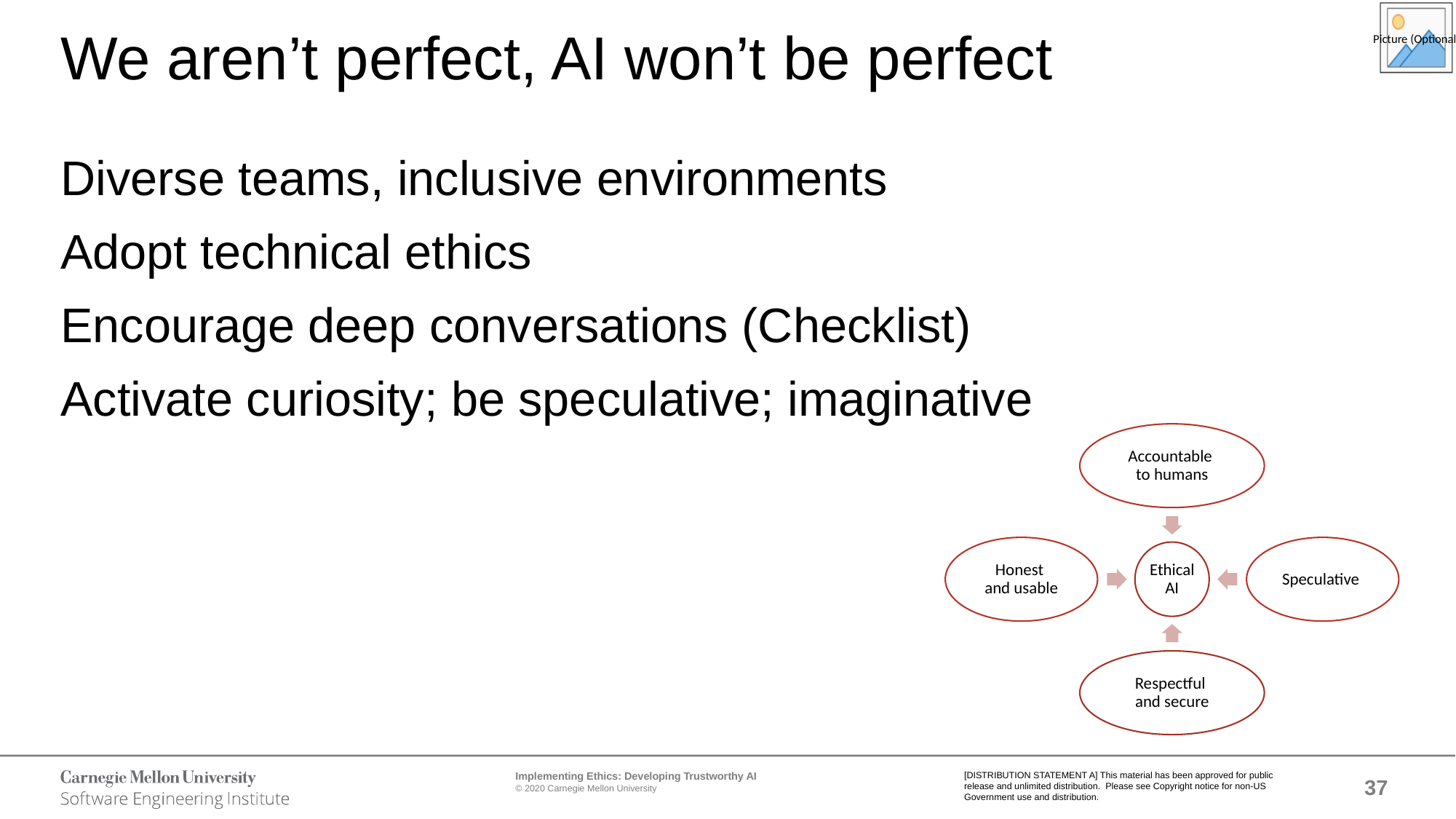

# We aren’t perfect, AI won’t be perfect
Diverse teams, inclusive environments
Adopt technical ethics
Encourage deep conversations (Checklist)
Activate curiosity; be speculative; imaginative
Ethical AI

Accountable
to humans

Speculative

Respectful
and secure

Honest
and usable